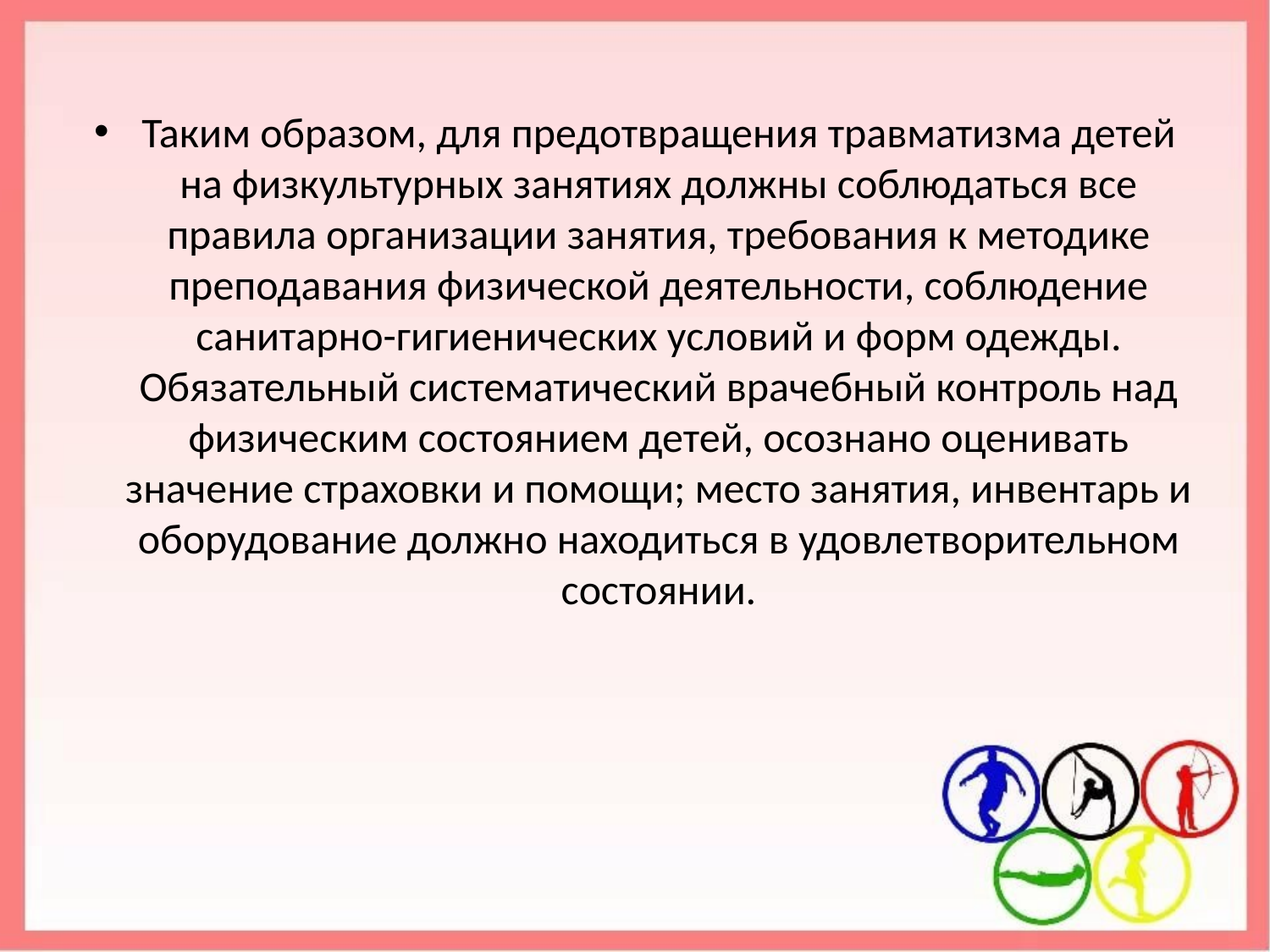

Таким образом, для предотвращения травматизма детей на физкультурных занятиях должны соблюдаться все правила организации занятия, требования к методике преподавания физической деятельности, соблюдение санитарно-гигиенических условий и форм одежды. Обязательный систематический врачебный контроль над физическим состоянием детей, осознано оценивать значение страховки и помощи; место занятия, инвентарь и оборудование должно находиться в удовлетворительном состоянии.